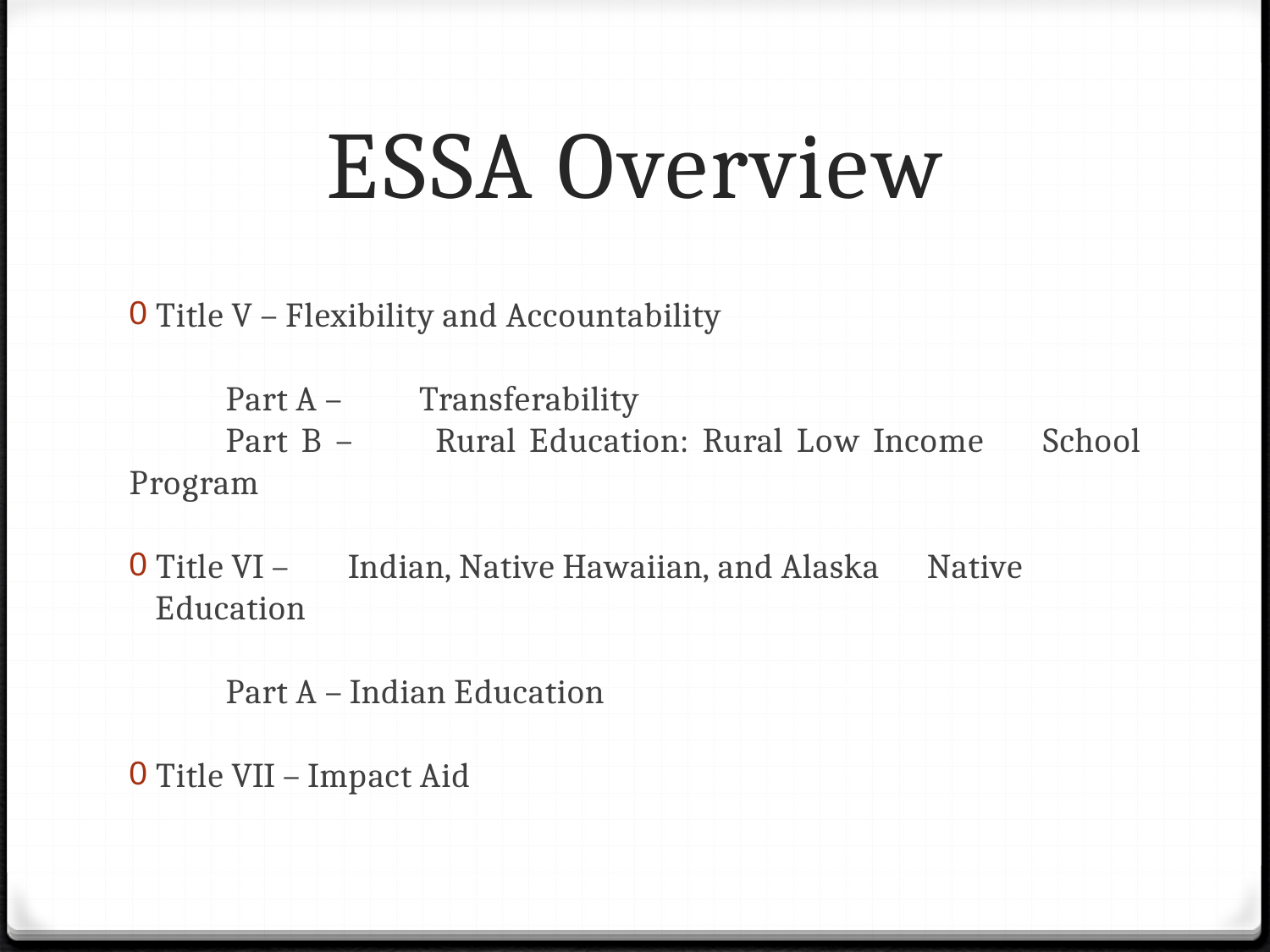

# ESSA Overview

Title V – Flexibility and Accountability

	Part A – 	Transferability
	Part B – 	Rural Education: Rural Low Income 					School Program

Title VI – 	Indian, Native Hawaiian, and Alaska 					Native Education

	Part A – Indian Education

Title VII – Impact Aid